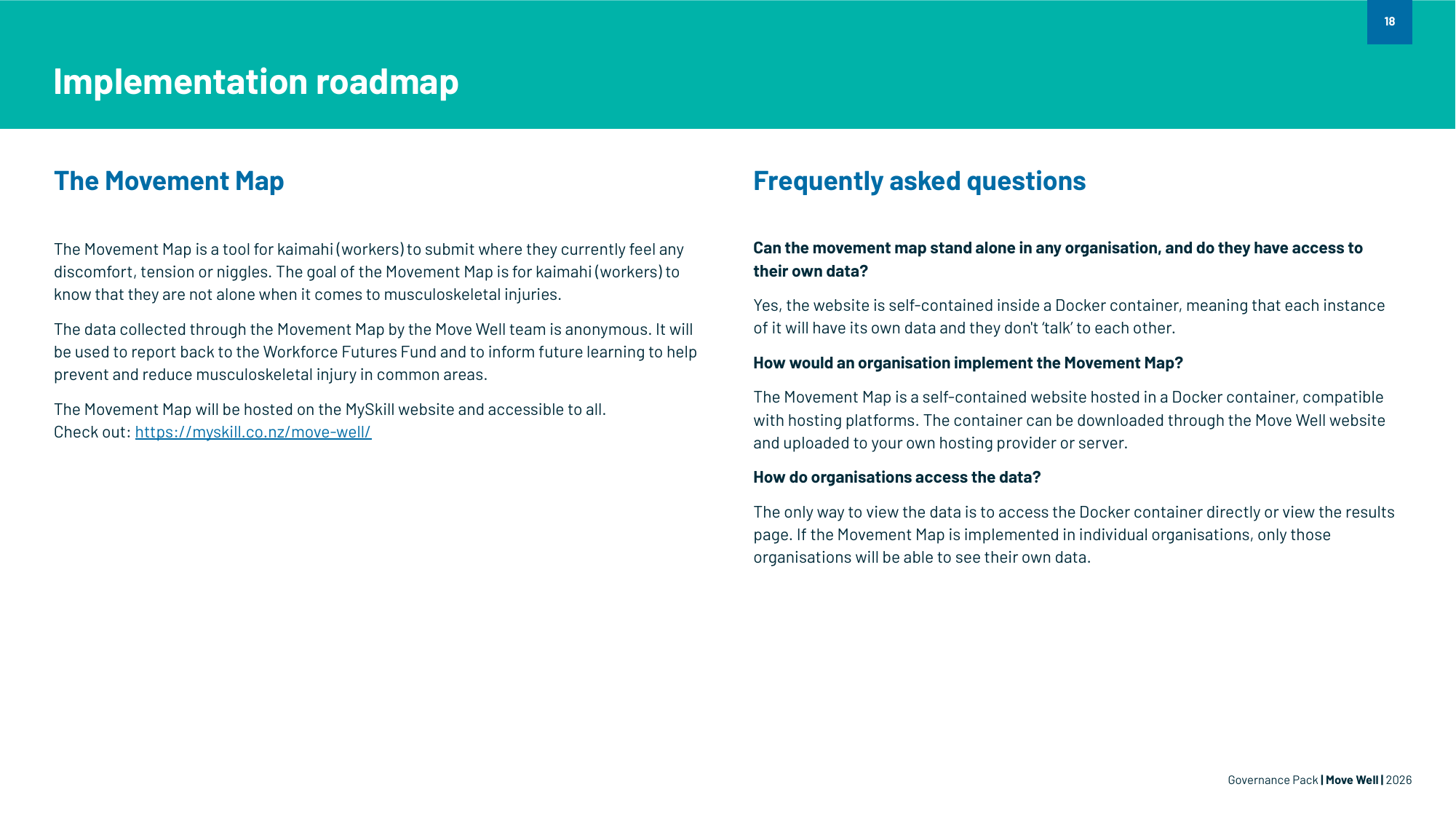

18
Implementation roadmap
The Movement Map
Frequently asked questions
Can the movement map stand alone in any organisation, and do they have access to their own data?
Yes, the website is self-contained inside a Docker container, meaning that each instance of it will have its own data and they don't ‘talk’ to each other.
How would an organisation implement the Movement Map?
The Movement Map is a self-contained website hosted in a Docker container, compatible with hosting platforms. The container can be downloaded through the Move Well website and uploaded to your own hosting provider or server.
How do organisations access the data?
The only way to view the data is to access the Docker container directly or view the results page. If the Movement Map is implemented in individual organisations, only those organisations will be able to see their own data.
The Movement Map is a tool for kaimahi (workers) to submit where they currently feel any discomfort, tension or niggles. The goal of the Movement Map is for kaimahi (workers) to know that they are not alone when it comes to musculoskeletal injuries.
The data collected through the Movement Map by the Move Well team is anonymous. It will be used to report back to the Workforce Futures Fund and to inform future learning to help prevent and reduce musculoskeletal injury in common areas.
The Movement Map will be hosted on the MySkill website and accessible to all.
Check out: https://myskill.co.nz/move-well/